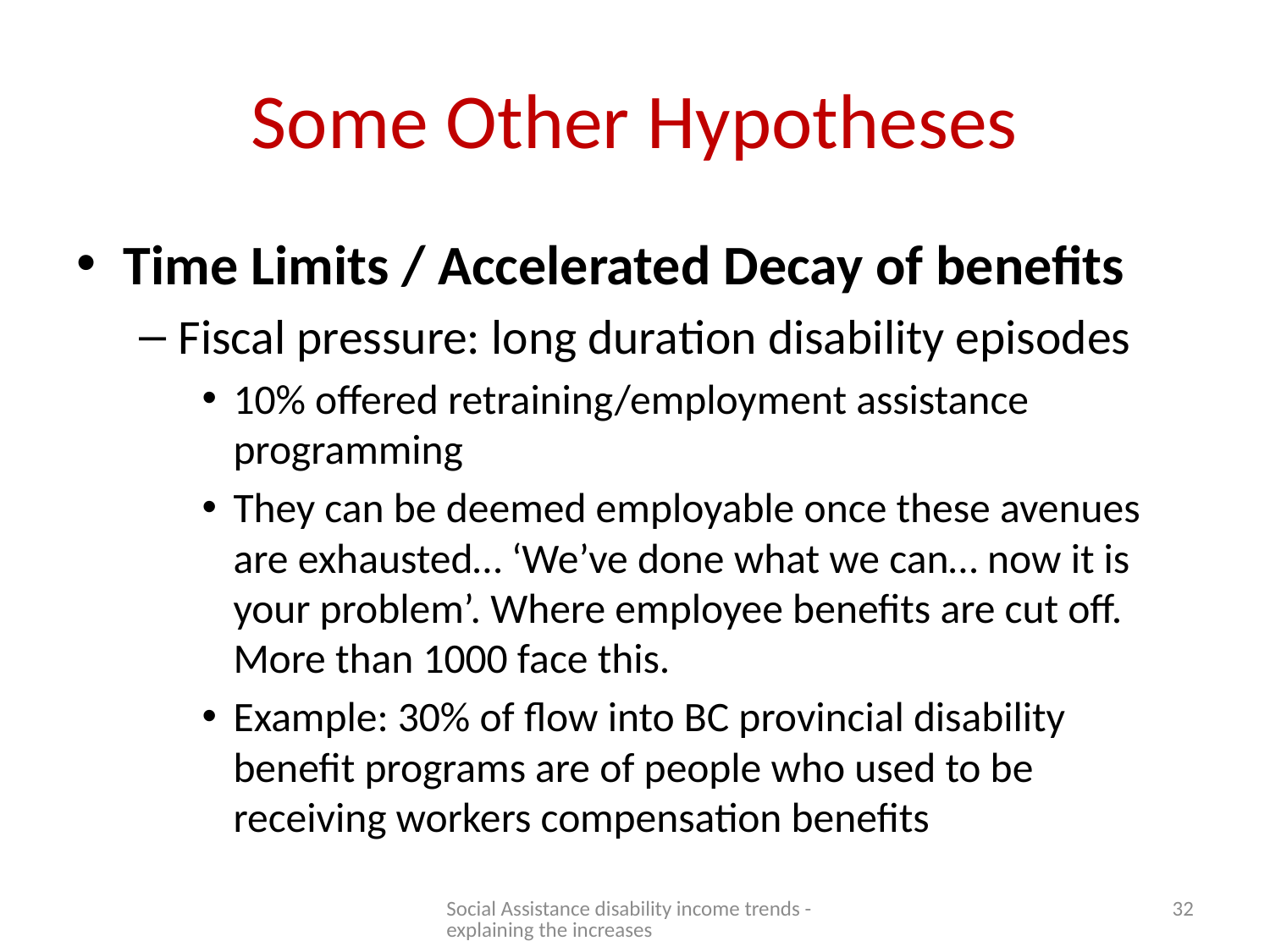

# Some Other Hypotheses
Time Limits / Accelerated Decay of benefits
Fiscal pressure: long duration disability episodes
10% offered retraining/employment assistance programming
They can be deemed employable once these avenues are exhausted… ‘We’ve done what we can… now it is your problem’. Where employee benefits are cut off. More than 1000 face this.
Example: 30% of flow into BC provincial disability benefit programs are of people who used to be receiving workers compensation benefits

Social Assistance disability income trends - explaining the increases
32